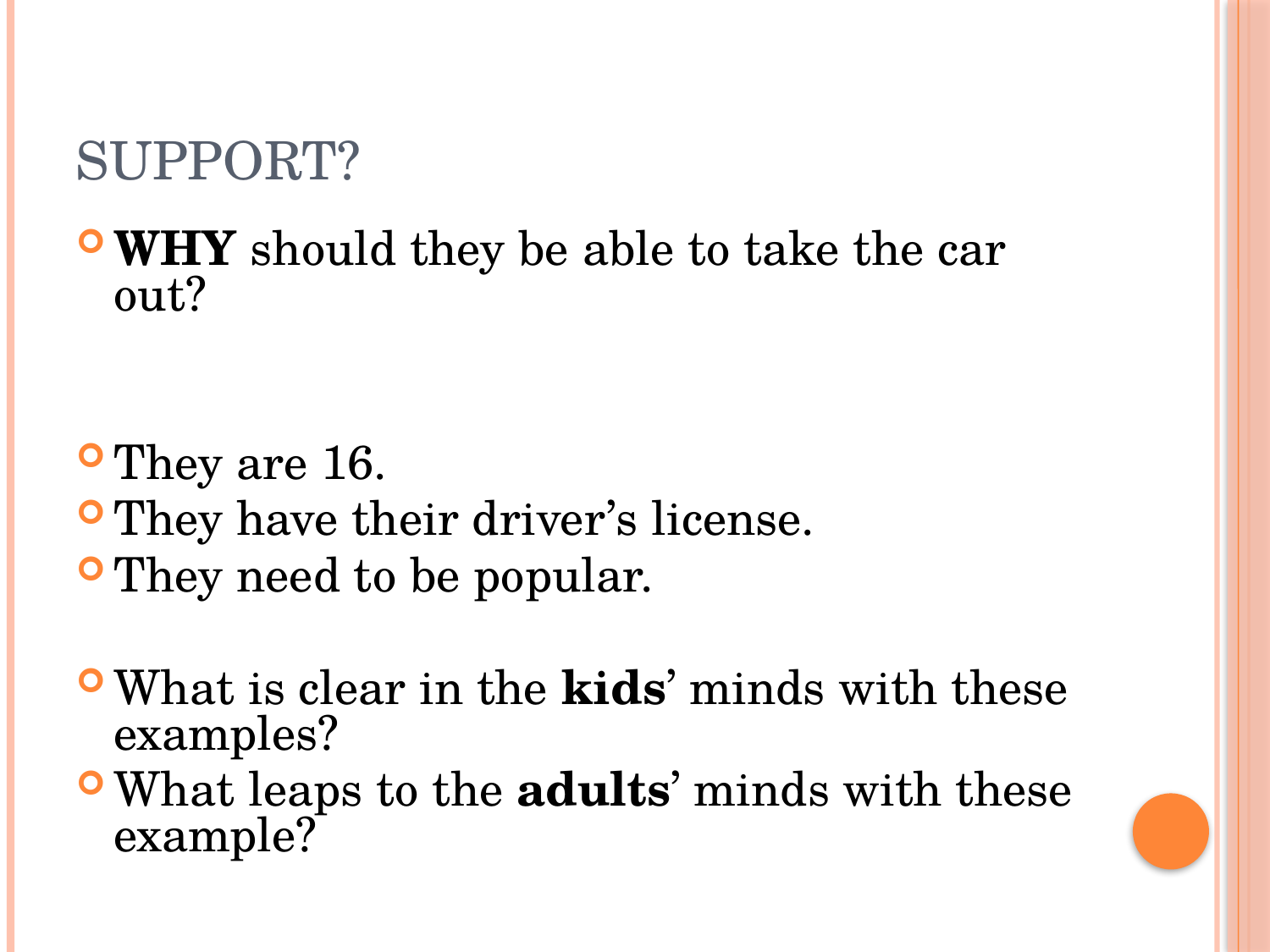

# Support?
WHY should they be able to take the car out?

They are 16.
They have their driver’s license.
They need to be popular.

What is clear in the kids’ minds with these examples?
What leaps to the adults’ minds with these example?